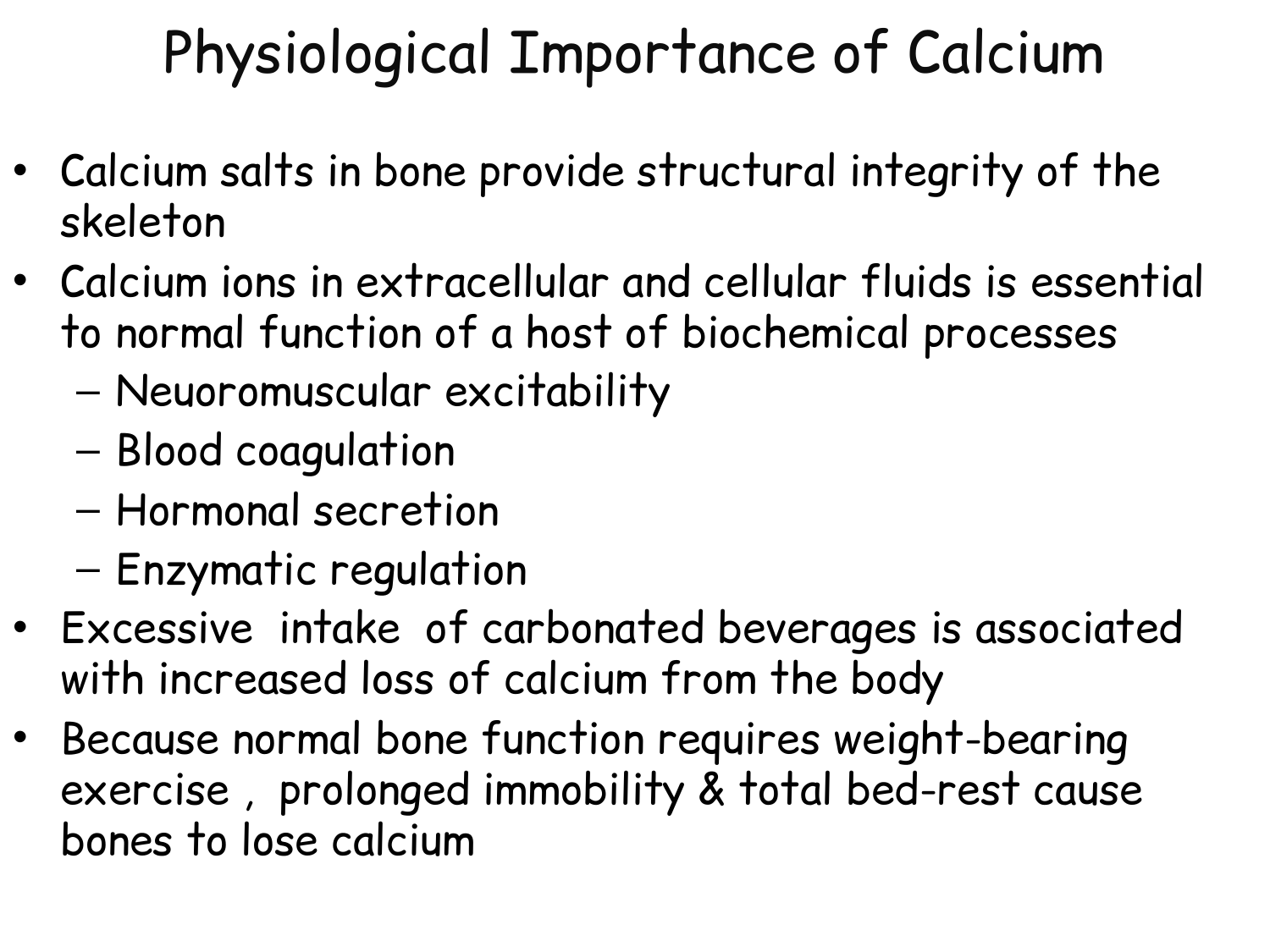

# Physiological Importance of Calcium
Calcium salts in bone provide structural integrity of the skeleton
Calcium ions in extracellular and cellular fluids is essential to normal function of a host of biochemical processes
Neuoromuscular excitability
Blood coagulation
Hormonal secretion
Enzymatic regulation
Excessive  intake  of carbonated beverages is associated with increased loss of calcium from the body
Because normal bone function requires weight-bearing exercise ,  prolonged immobility & total bed-rest cause bones to lose calcium